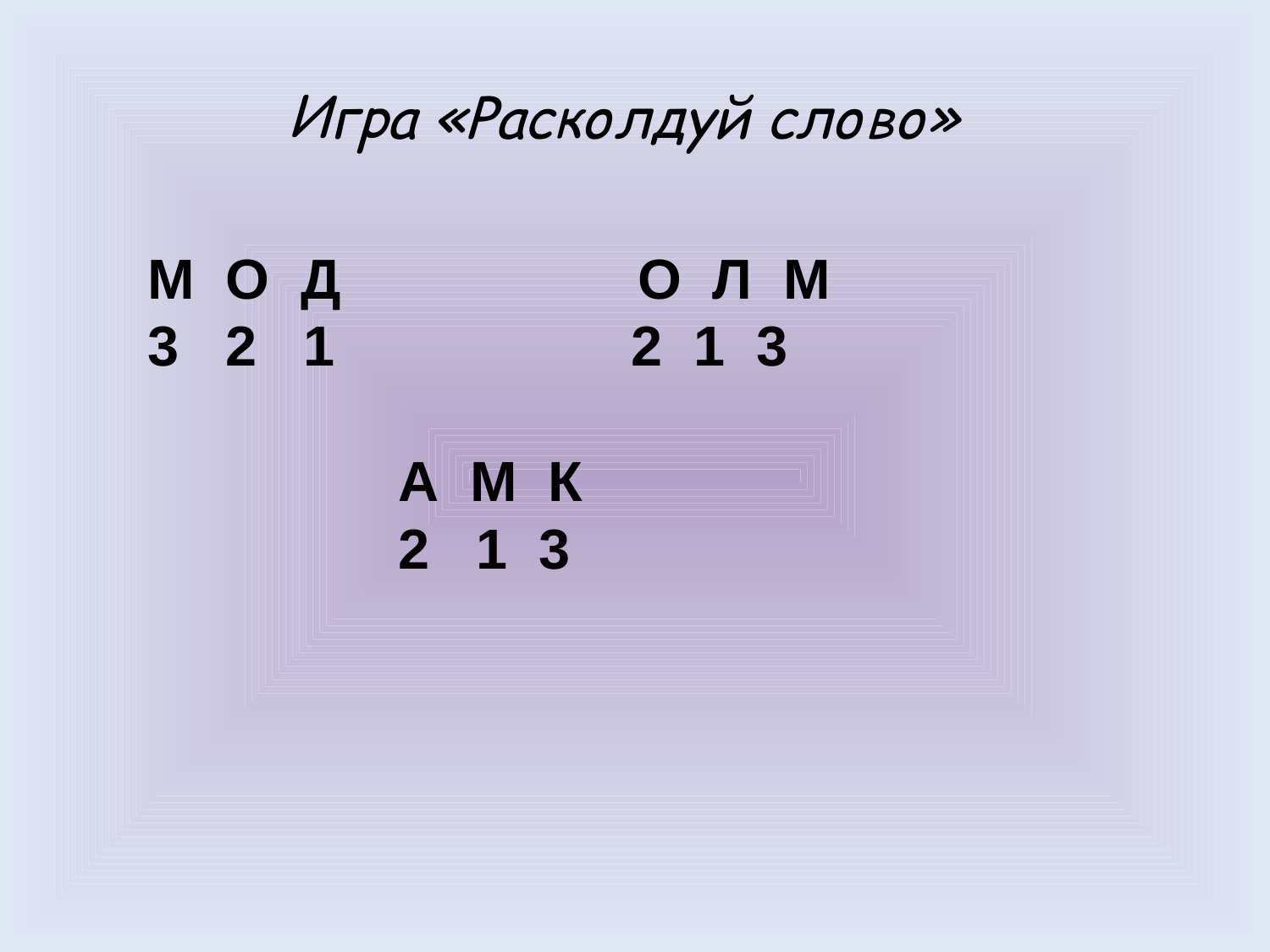

# Игра «Расколдуй слово»
М  О  Д                   О  Л  М
3   2   1                   2  1  3

                А  М  К
                2   1  3